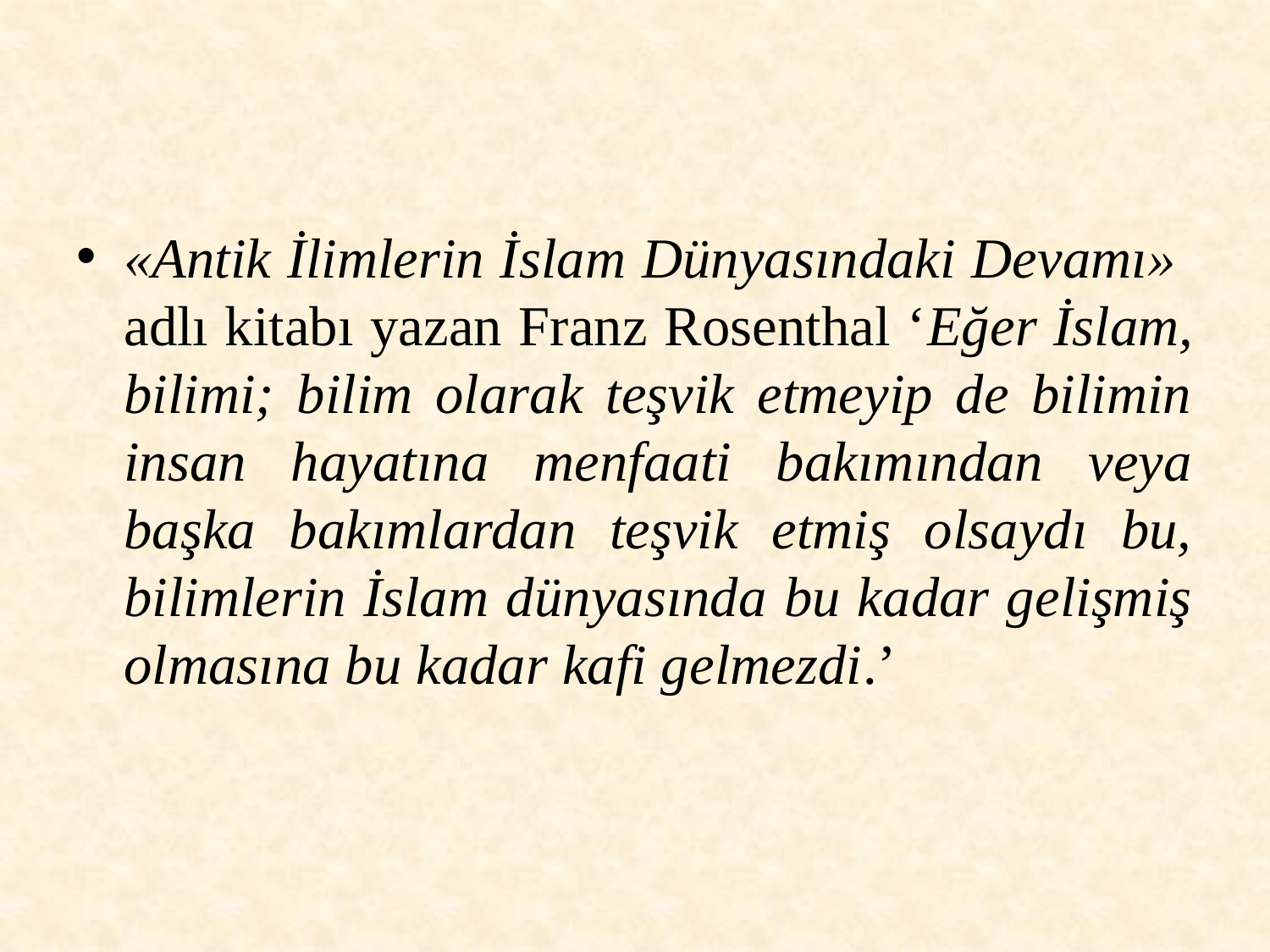

«Antik İlimlerin İslam Dünyasındaki Devamı»  adlı kitabı yazan Franz Rosenthal ‘Eğer İslam, bilimi; bilim olarak teşvik etmeyip de bilimin insan hayatına menfaati bakımından veya başka bakımlardan teşvik etmiş olsaydı bu, bilimlerin İslam dünyasında bu kadar gelişmiş olmasına bu kadar kafi gelmezdi.’